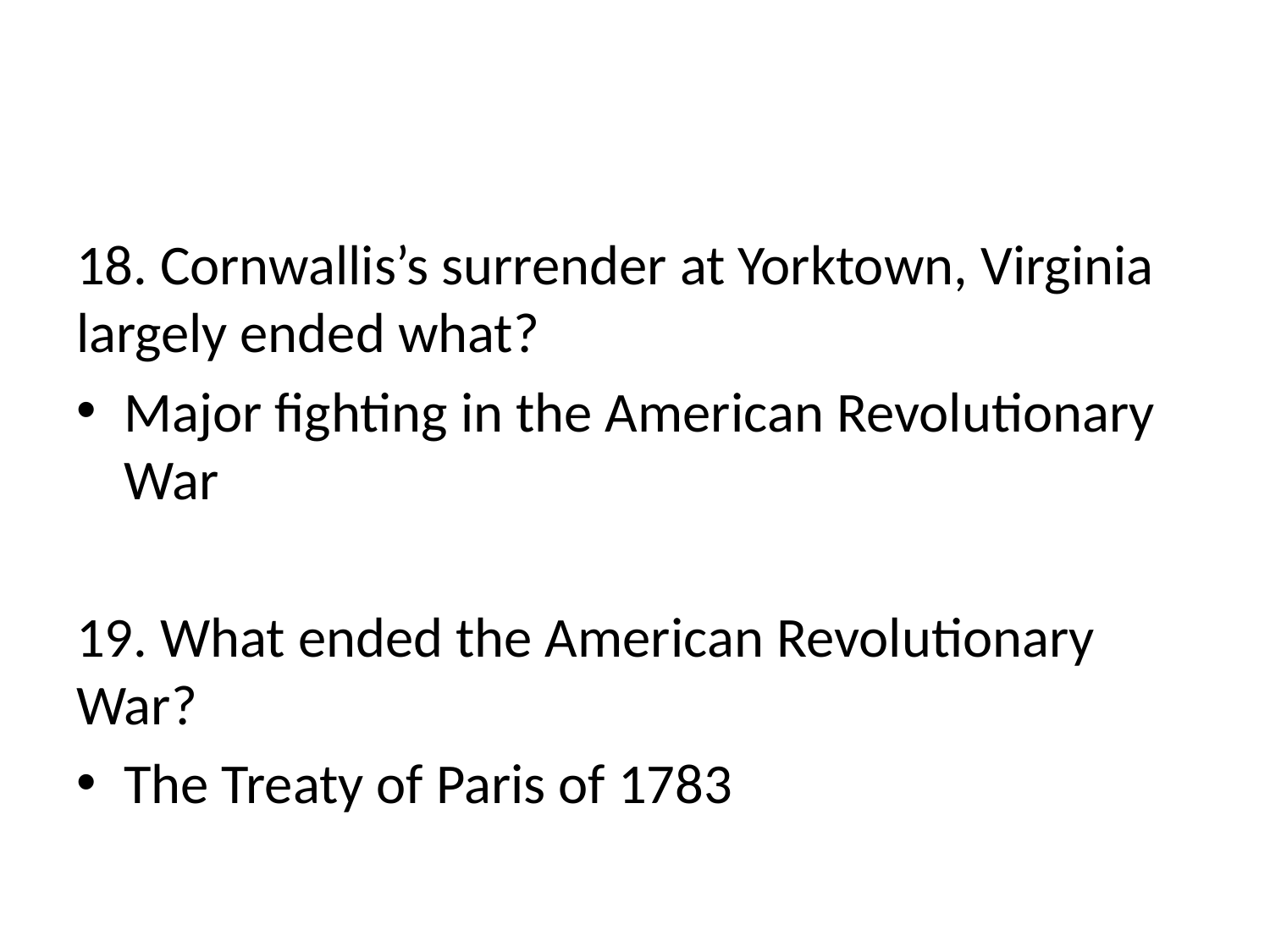

#
18. Cornwallis’s surrender at Yorktown, Virginia largely ended what?
Major fighting in the American Revolutionary War

19. What ended the American Revolutionary War?
The Treaty of Paris of 1783